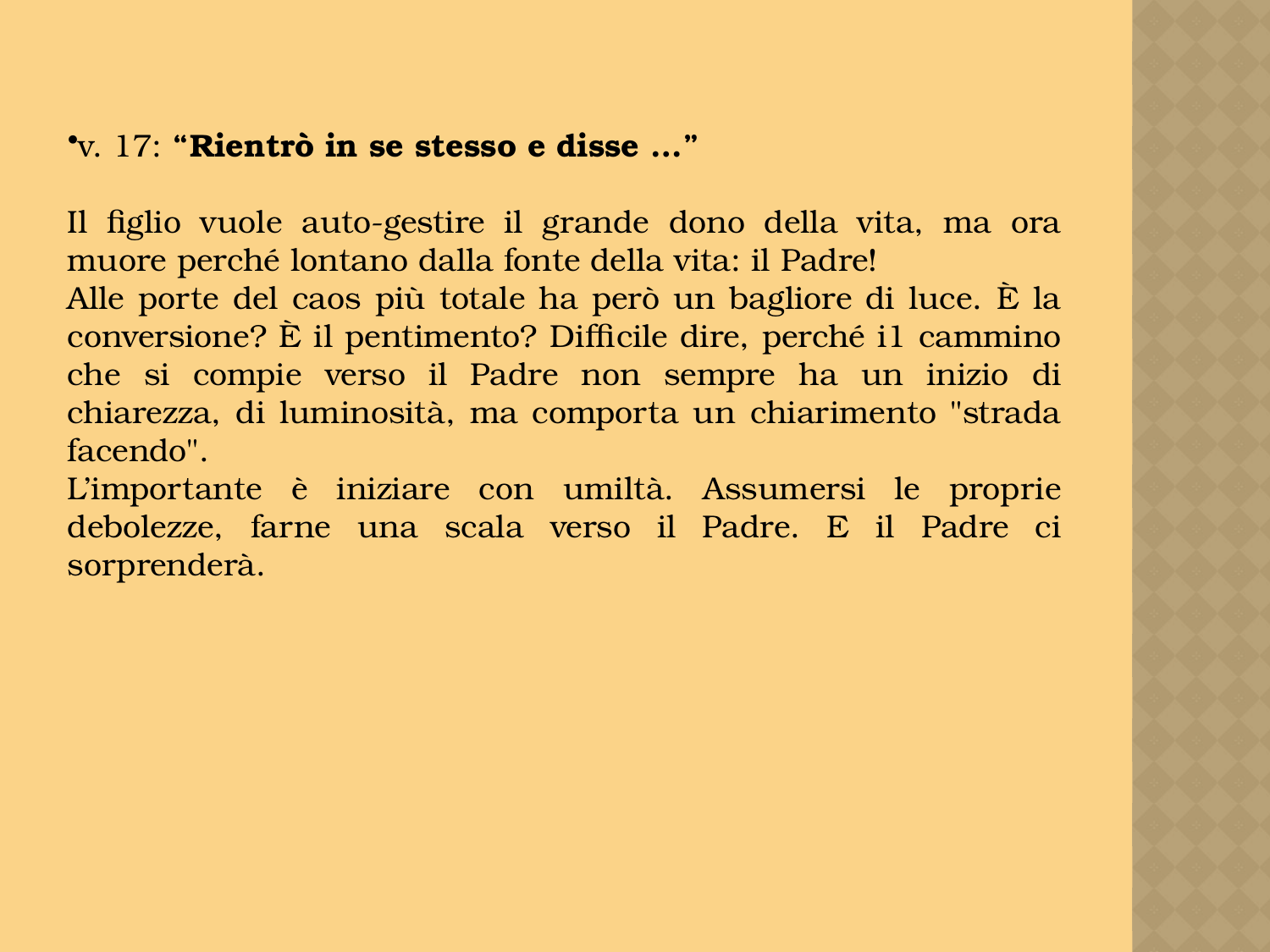

v. 17: “Rientrò in se stesso e disse …”

Il figlio vuole auto-gestire il grande dono della vita, ma ora muore perché lontano dalla fonte della vita: il Padre!
Alle porte del caos più totale ha però un bagliore di luce. È la conversione? È il pentimento? Difficile dire, perché i1 cammino che si compie verso il Padre non sempre ha un inizio di chiarezza, di luminosità, ma comporta un chiarimento "strada facendo".
L’importante è iniziare con umiltà. Assumersi le proprie debolezze, farne una scala verso il Padre. E il Padre ci sorprenderà.